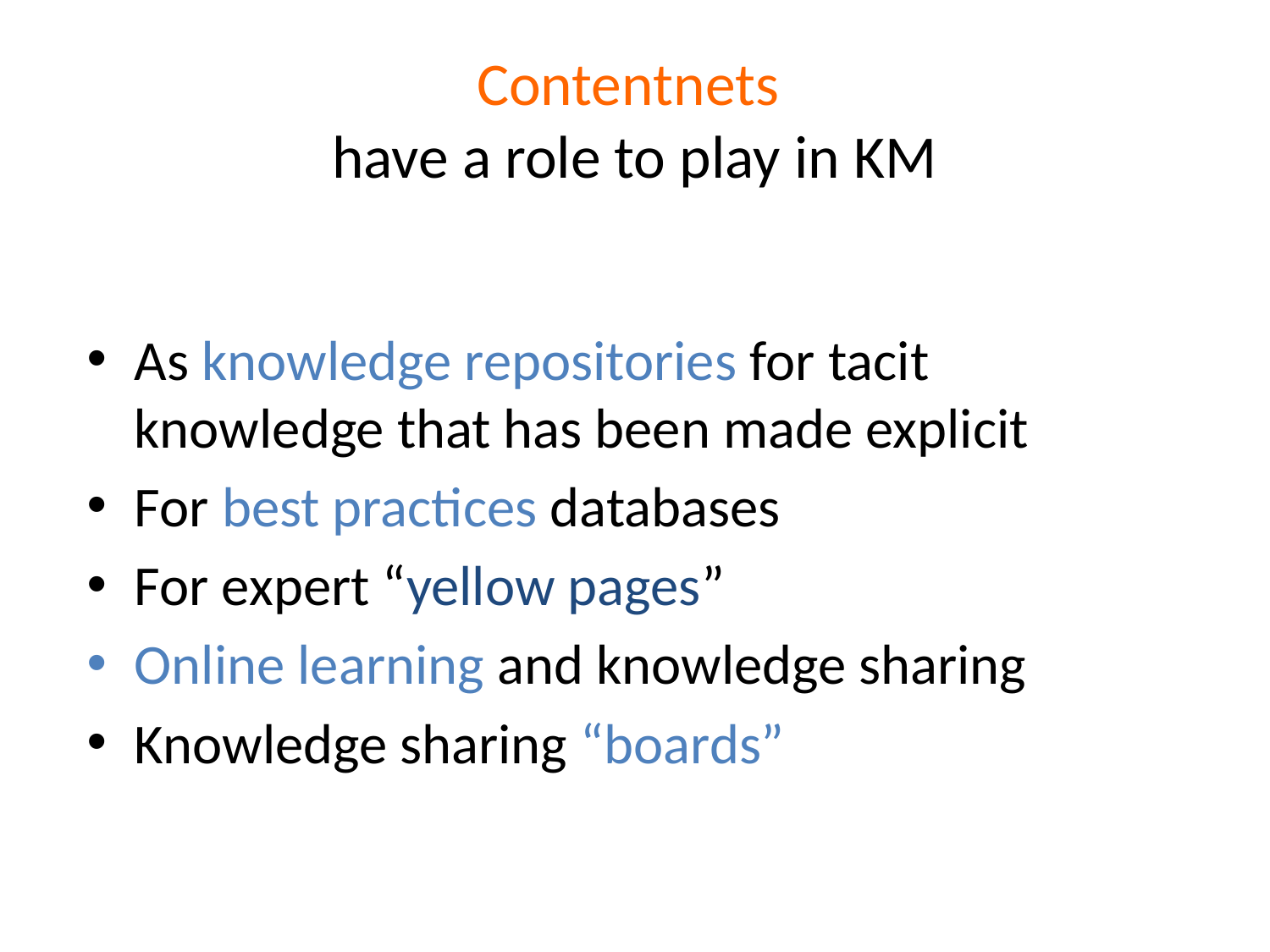

# Contentnets have a role to play in KM
As knowledge repositories for tacit knowledge that has been made explicit
For best practices databases
For expert “yellow pages”
Online learning and knowledge sharing
Knowledge sharing “boards”